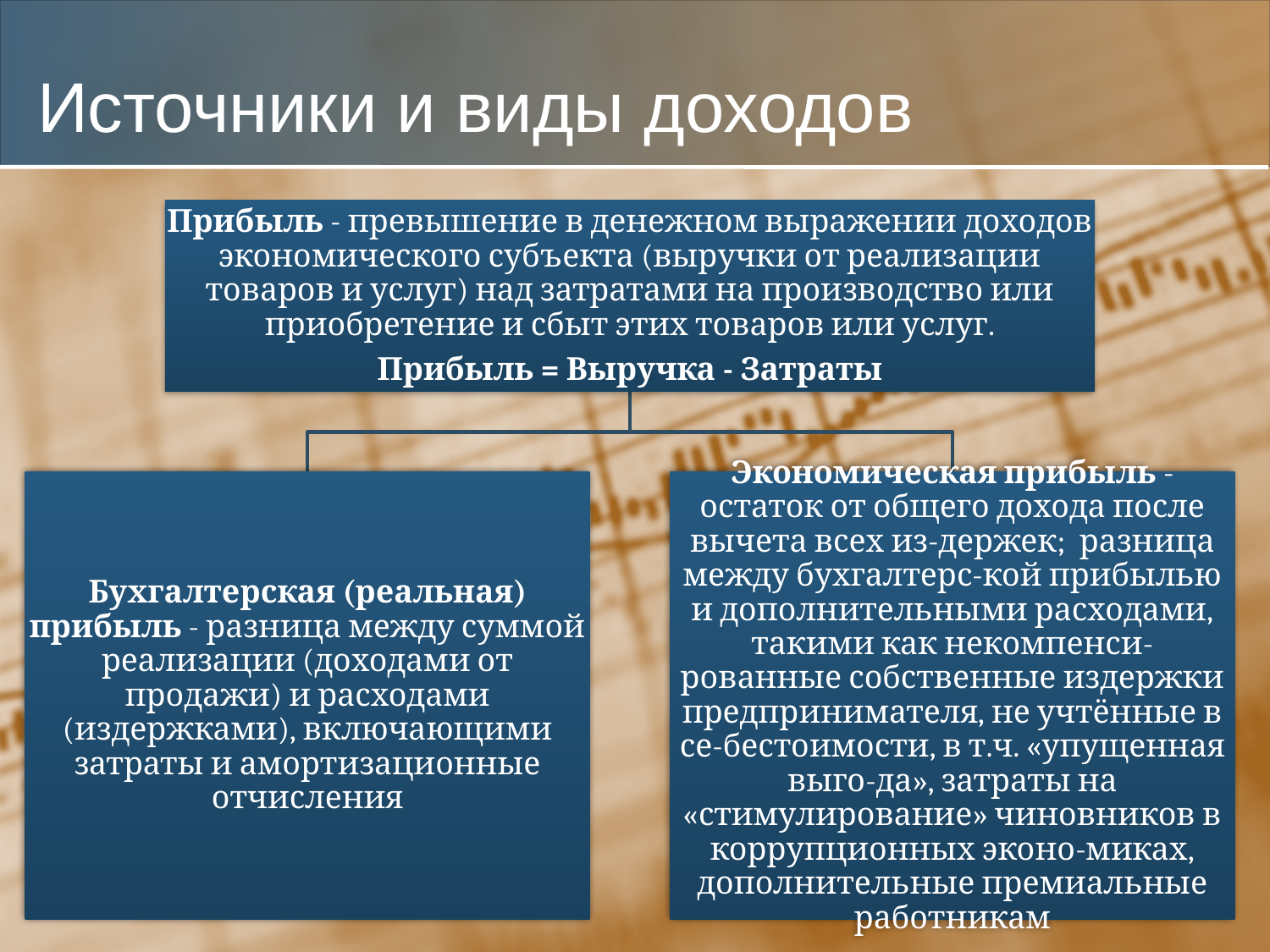

# Источники и виды доходов
Прибыль - превышение в денежном выражении доходов экономического субъекта (выручки от реализации товаров и услуг) над затратами на производство или приобретение и сбыт этих товаров или услуг.
Прибыль = Выручка - Затраты
Бухгалтерская (реальная) прибыль - разница между суммой реализации (доходами от продажи) и расходами (издержками), включающими затраты и амортизационные отчисления
Экономическая прибыль - остаток от общего дохода после вычета всех из-держек;  разница между бухгалтерс-кой прибылью и дополнительными расходами, такими как некомпенси-рованные собственные издержки предпринимателя, не учтённые в се-бестоимости, в т.ч. «упущенная выго-да», затраты на «стимулирование» чиновников в коррупционных эконо-миках, дополнительные премиальные работникам